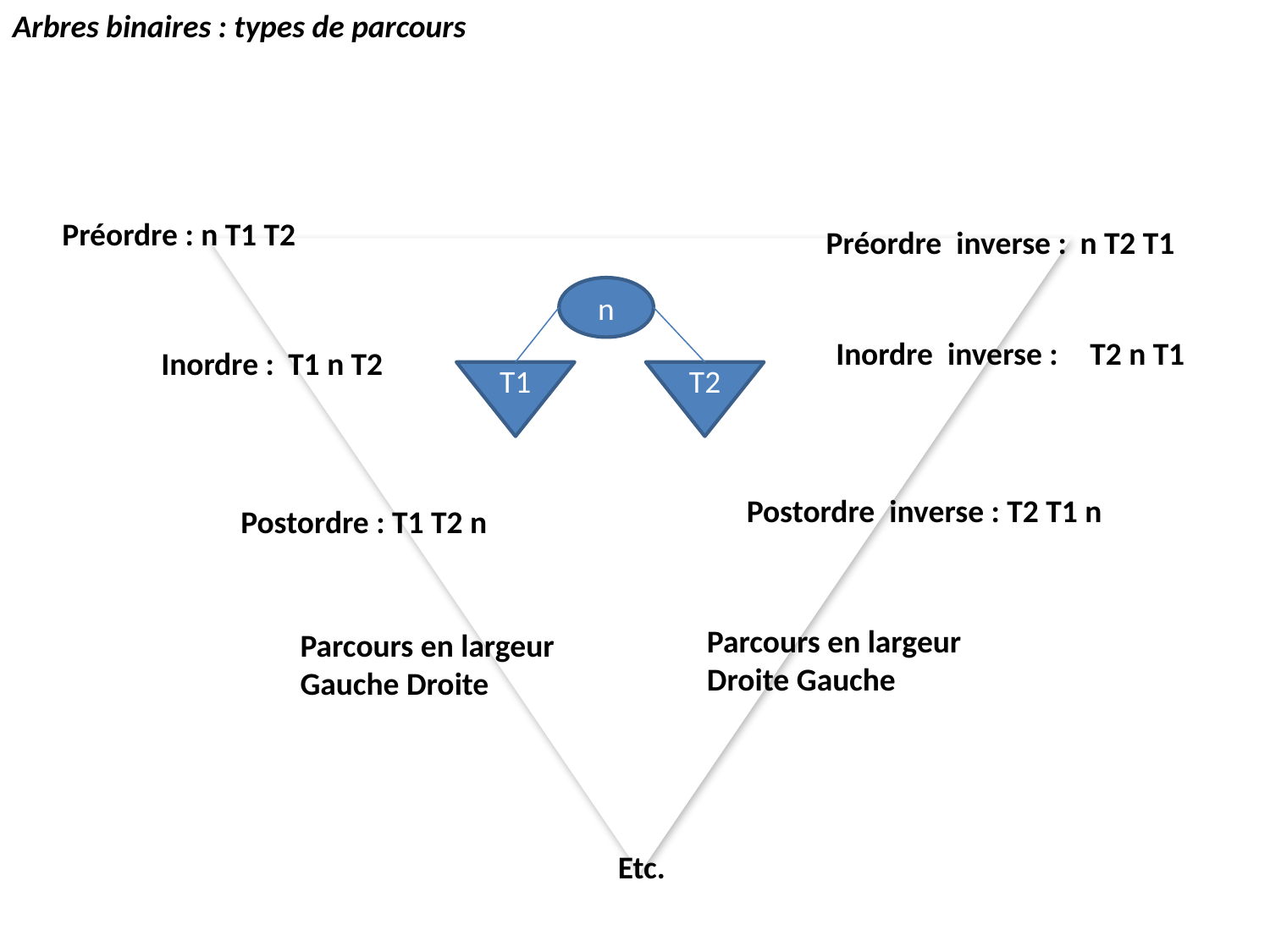

Arbres binaires : types de parcours
Préordre : n T1 T2
Préordre  inverse : 	n T2 T1

n
T1
T2
Inordre  inverse : 	T2 n T1
Inordre : 	T1 n T2
Postordre  inverse : T2 T1 n
Postordre : T1 T2 n
Parcours en largeur Droite Gauche
Parcours en largeur Gauche Droite
Etc.